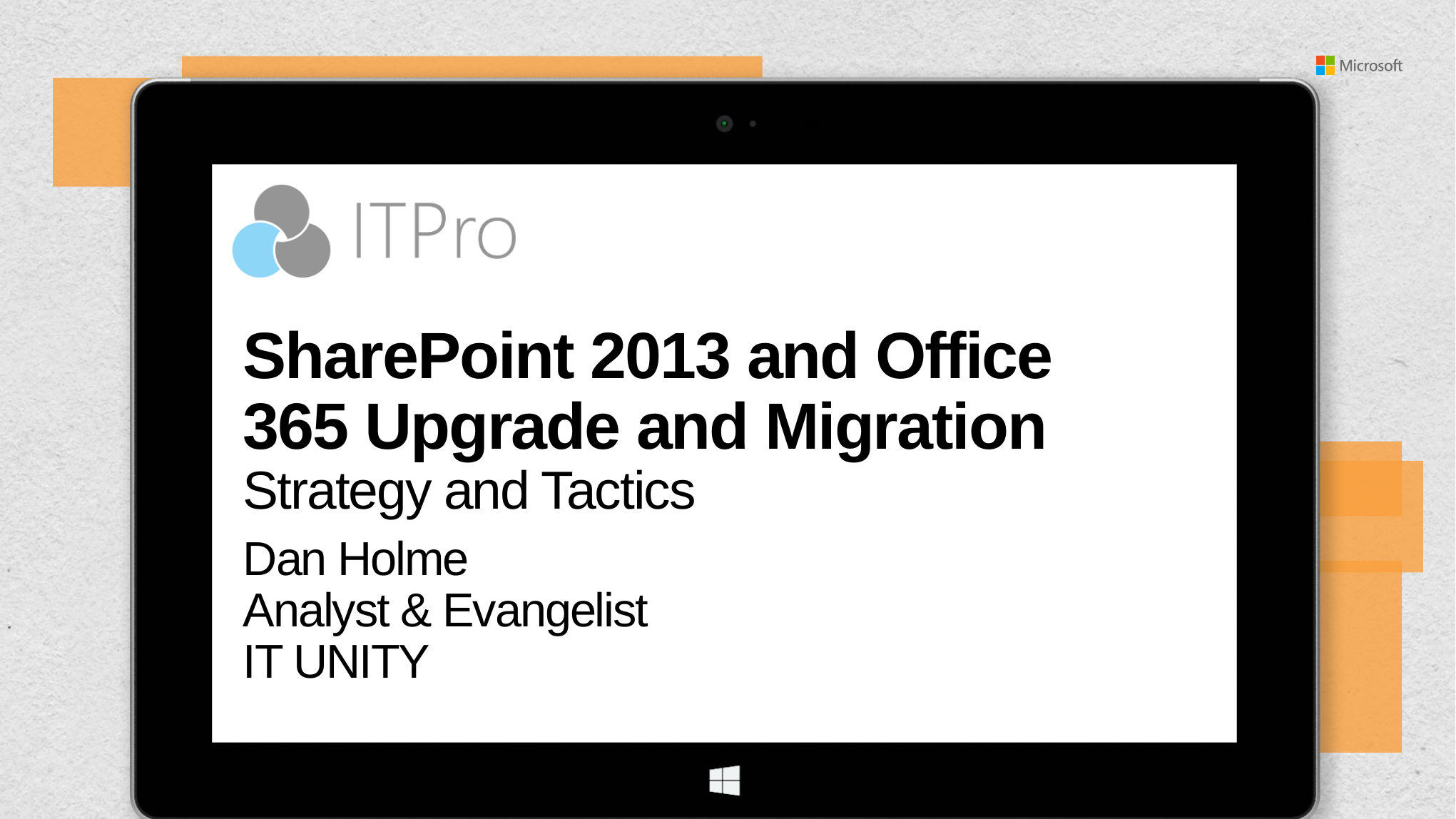

# SharePoint 2013 and Office 365 Upgrade and Migration Strategy and Tactics
Dan Holme
Analyst & Evangelist
IT UNITY